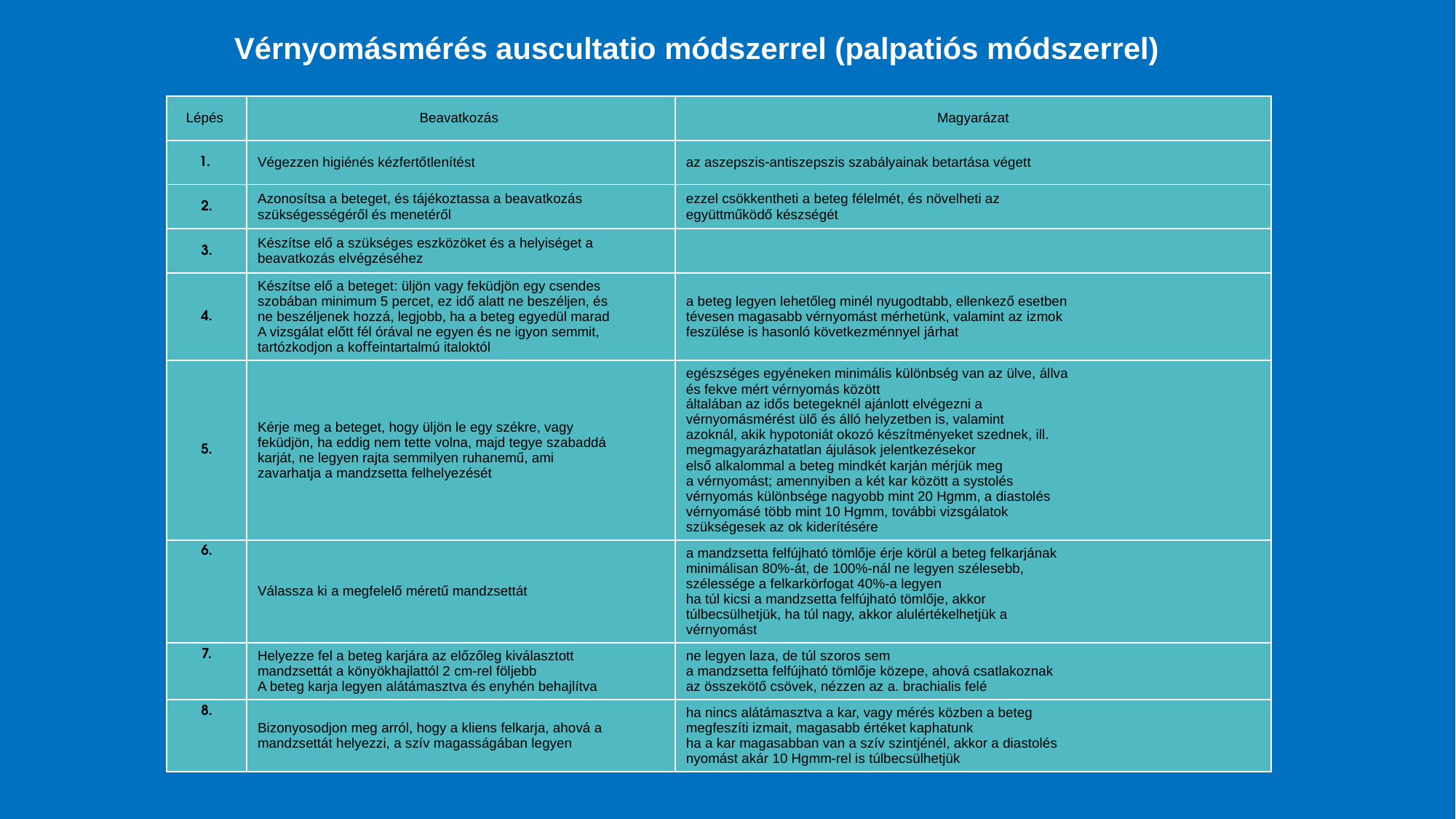

Vérnyomásmérés auscultatio módszerrel (palpatiós módszerrel)
63
| Lépés | Beavatkozás | Magyarázat |
| --- | --- | --- |
| 1. | Végezzen higiénés kézfertőtlenítést | az aszepszis−antiszepszis szabályainak betartása végett |
| 2. | Azonosítsa a beteget, és tájékoztassa a beavatkozás szükségességéről és menetéről | ezzel csökkentheti a beteg félelmét, és növelheti az együttműködő készségét |
| 3. | Készítse elő a szükséges eszközöket és a helyiséget a beavatkozás elvégzéséhez |  |
| 4. | Készítse elő a beteget: üljön vagy feküdjön egy csendes szobában minimum 5 percet, ez idő alatt ne beszéljen, és ne beszéljenek hozzá, legjobb, ha a beteg egyedül marad A vizsgálat előtt fél órával ne egyen és ne igyon semmit, tartózkodjon a koﬀeintartalmú italoktól | a beteg legyen lehetőleg minél nyugodtabb, ellenkező esetben tévesen magasabb vérnyomást mérhetünk, valamint az izmok feszülése is hasonló következménnyel járhat |
| 5. | Kérje meg a beteget, hogy üljön le egy székre, vagy feküdjön, ha eddig nem tette volna, majd tegye szabaddá karját, ne legyen rajta semmilyen ruhanemű, ami zavarhatja a mandzsetta felhelyezését | egészséges egyéneken minimális különbség van az ülve, állva és fekve mért vérnyomás között általában az idős betegeknél ajánlott elvégezni a vérnyomásmérést ülő és álló helyzetben is, valamint azoknál, akik hypotoniát okozó készítményeket szednek, ill. megmagyarázhatatlan ájulások jelentkezésekor első alkalommal a beteg mindkét karján mérjük meg a vérnyomást; amennyiben a két kar között a systolés vérnyomás különbsége nagyobb mint 20 Hgmm, a diastolés vérnyomásé több mint 10 Hgmm, további vizsgálatok szükségesek az ok kiderítésére |
| 6. | Válassza ki a megfelelő méretű mandzsettát | a mandzsetta felfújható tömlője érje körül a beteg felkarjának minimálisan 80%-át, de 100%-nál ne legyen szélesebb, szélessége a felkarkörfogat 40%-a legyen ha túl kicsi a mandzsetta felfújható tömlője, akkor túlbecsülhetjük, ha túl nagy, akkor alulértékelhetjük a vérnyomást |
| 7. | Helyezze fel a beteg karjára az előzőleg kiválasztott mandzsettát a könyökhajlattól 2 cm-rel följebb A beteg karja legyen alátámasztva és enyhén behajlítva | ne legyen laza, de túl szoros sem a mandzsetta felfújható tömlője közepe, ahová csatlakoznak az összekötő csövek, nézzen az a. brachialis felé |
| 8. | Bizonyosodjon meg arról, hogy a kliens felkarja, ahová a mandzsettát helyezzi, a szív magasságában legyen | ha nincs alátámasztva a kar, vagy mérés közben a beteg megfeszíti izmait, magasabb értéket kaphatunk ha a kar magasabban van a szív szintjénél, akkor a diastolés nyomást akár 10 Hgmm-rel is túlbecsülhetjük |